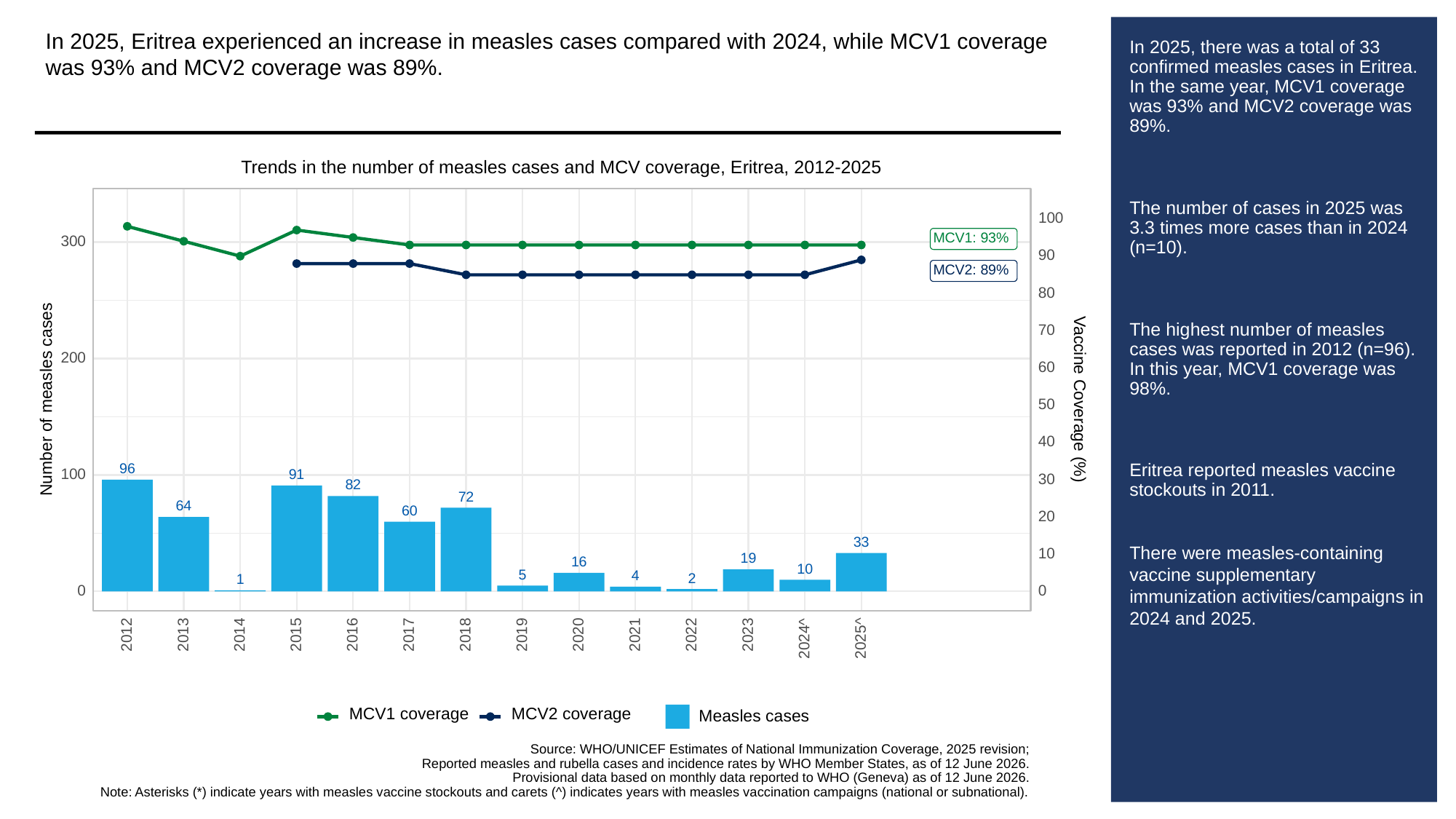

In 2025, Eritrea experienced an increase in measles cases compared with 2024, while MCV1 coverage was 93% and MCV2 coverage was 89%.
# In 2025, there was a total of 33 confirmed measles cases in Eritrea. In the same year, MCV1 coverage was 93% and MCV2 coverage was 89%.

The number of cases in 2025 was 3.3 times more cases than in 2024 (n=10).

The highest number of measles cases was reported in 2012 (n=96). In this year, MCV1 coverage was 98%.

Eritrea reported measles vaccine stockouts in 2011.

There were measles-containing vaccine supplementary immunization activities/campaigns in 2024 and 2025.

Trends in the number of measles cases and MCV coverage, Eritrea, 2012-2025

100

MCV1: 93%

300

90

MCV2: 89%

80

70
200

60
Vaccine Coverage (%)
Number of measles cases
50

40
96
100
91
30

82

72

64
60

20

33
10

19
16
10

5
4

2
1

0
0

2013
2023
2012
2014
2015
2016
2017
2018
2019
2020
2021
2022
2024^
2025^

MCV1 coverage
MCV2 coverage
Measles cases

Source: WHO/UNICEF Estimates of National Immunization Coverage, 2025 revision;
Reported measles and rubella cases and incidence rates by WHO Member States, as of 12 June 2026.
Provisional data based on monthly data reported to WHO (Geneva) as of 12 June 2026.
Note: Asterisks (*) indicate years with measles vaccine stockouts and carets (^) indicates years with measles vaccination campaigns (national or subnational).